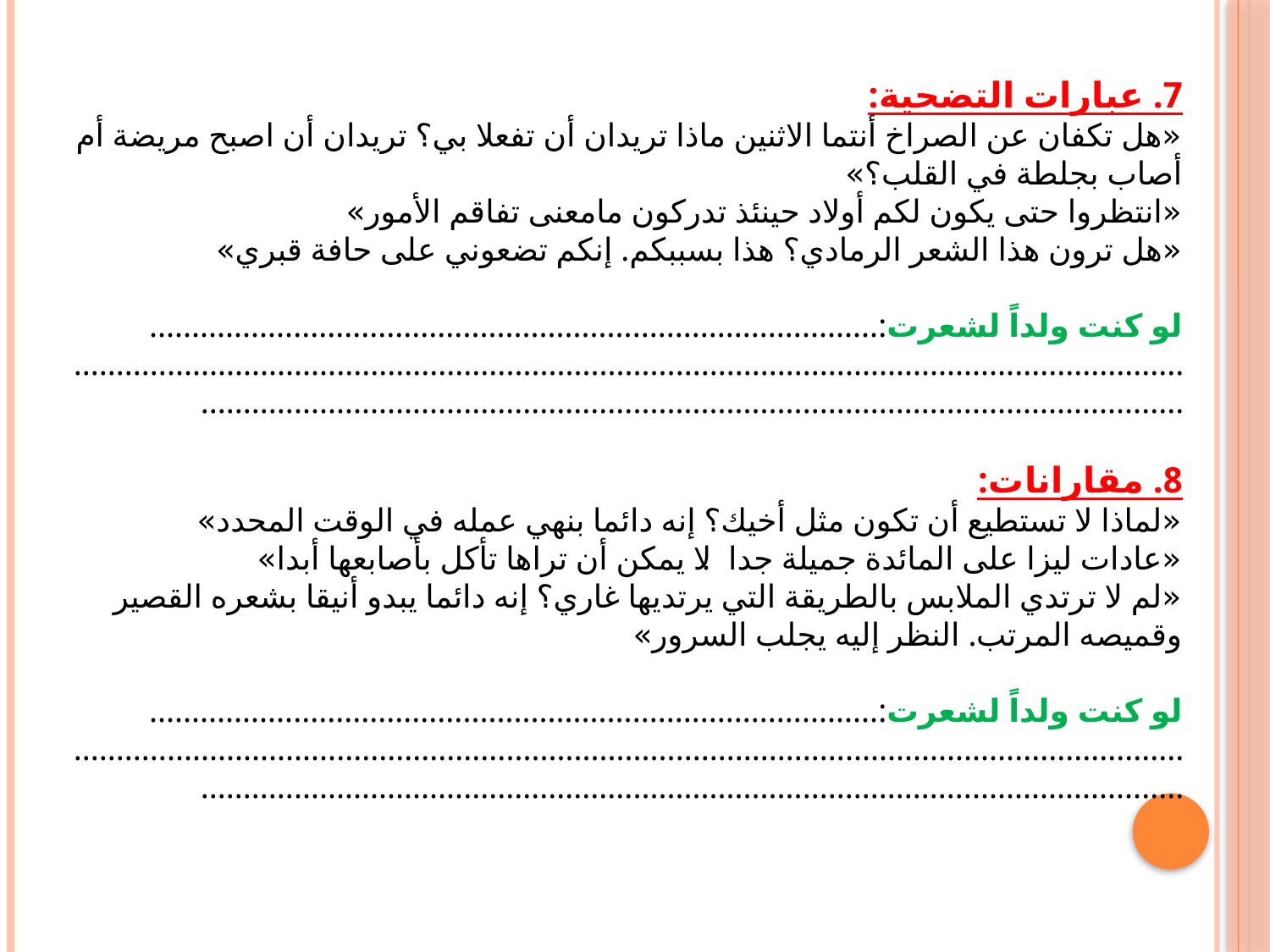

7. عبارات التضحية:
«هل تكفان عن الصراخ أنتما الاثنين ماذا تريدان أن تفعلا بي؟ تريدان أن اصبح مريضة أم أصاب بجلطة في القلب؟»
«انتظروا حتى يكون لكم أولاد حينئذ تدركون مامعنى تفاقم الأمور»
«هل ترون هذا الشعر الرمادي؟ هذا بسببكم. إنكم تضعوني على حافة قبري»

لو كنت ولداً لشعرت:......................................................................................
.......................................................................................................................................................................................................................................................

8. مقارانات:
«لماذا لا تستطيع أن تكون مثل أخيك؟ إنه دائما بنهي عمله في الوقت المحدد»
«عادات ليزا على المائدة جميلة جدا. لا يمكن أن تراها تأكل بأصابعها أبدا»
«لم لا ترتدي الملابس بالطريقة التي يرتديها غاري؟ إنه دائما يبدو أنيقا بشعره القصير وقميصه المرتب. النظر إليه يجلب السرور»

لو كنت ولداً لشعرت:......................................................................................
.......................................................................................................................................................................................................................................................